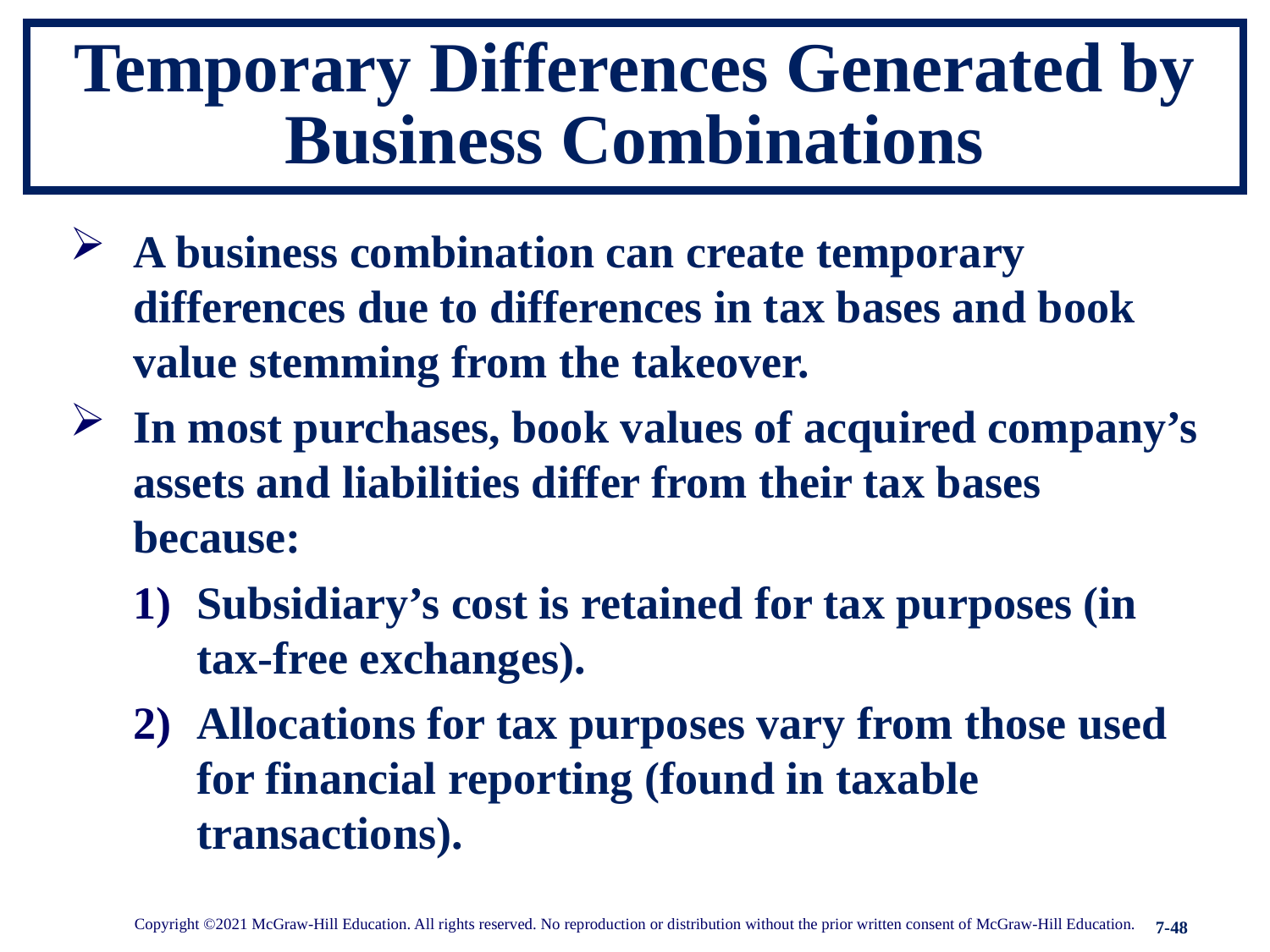

# Temporary Differences Generated by Business Combinations
A business combination can create temporary differences due to differences in tax bases and book value stemming from the takeover.
In most purchases, book values of acquired company’s assets and liabilities differ from their tax bases because:
Subsidiary’s cost is retained for tax purposes (in tax-free exchanges).
Allocations for tax purposes vary from those used for financial reporting (found in taxable transactions).
Copyright ©2021 McGraw-Hill Education. All rights reserved. No reproduction or distribution without the prior written consent of McGraw-Hill Education.
7-48